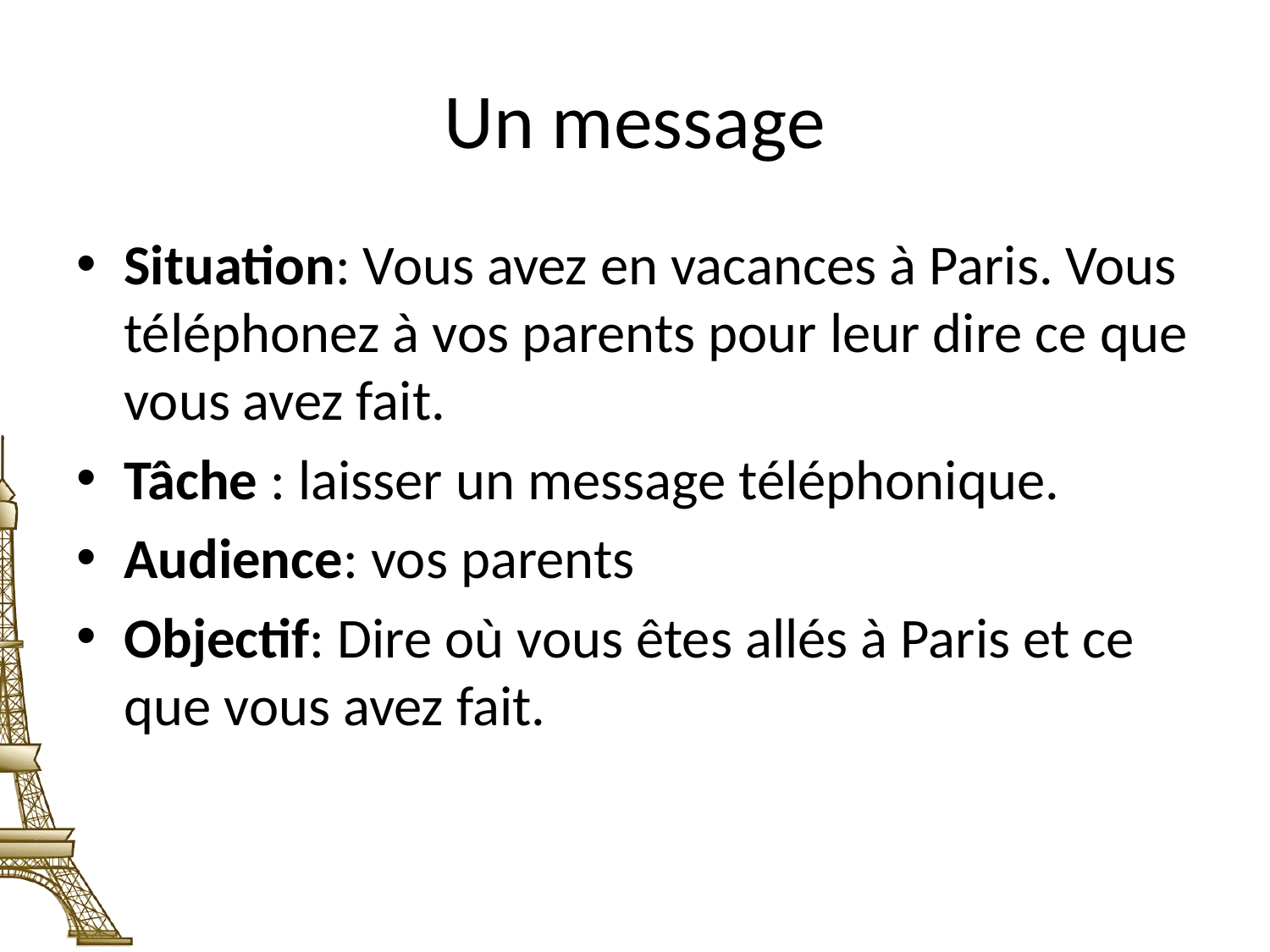

# Un message
Situation: Vous avez en vacances à Paris. Vous téléphonez à vos parents pour leur dire ce que vous avez fait.
Tâche : laisser un message téléphonique.
Audience: vos parents
Objectif: Dire où vous êtes allés à Paris et ce que vous avez fait.